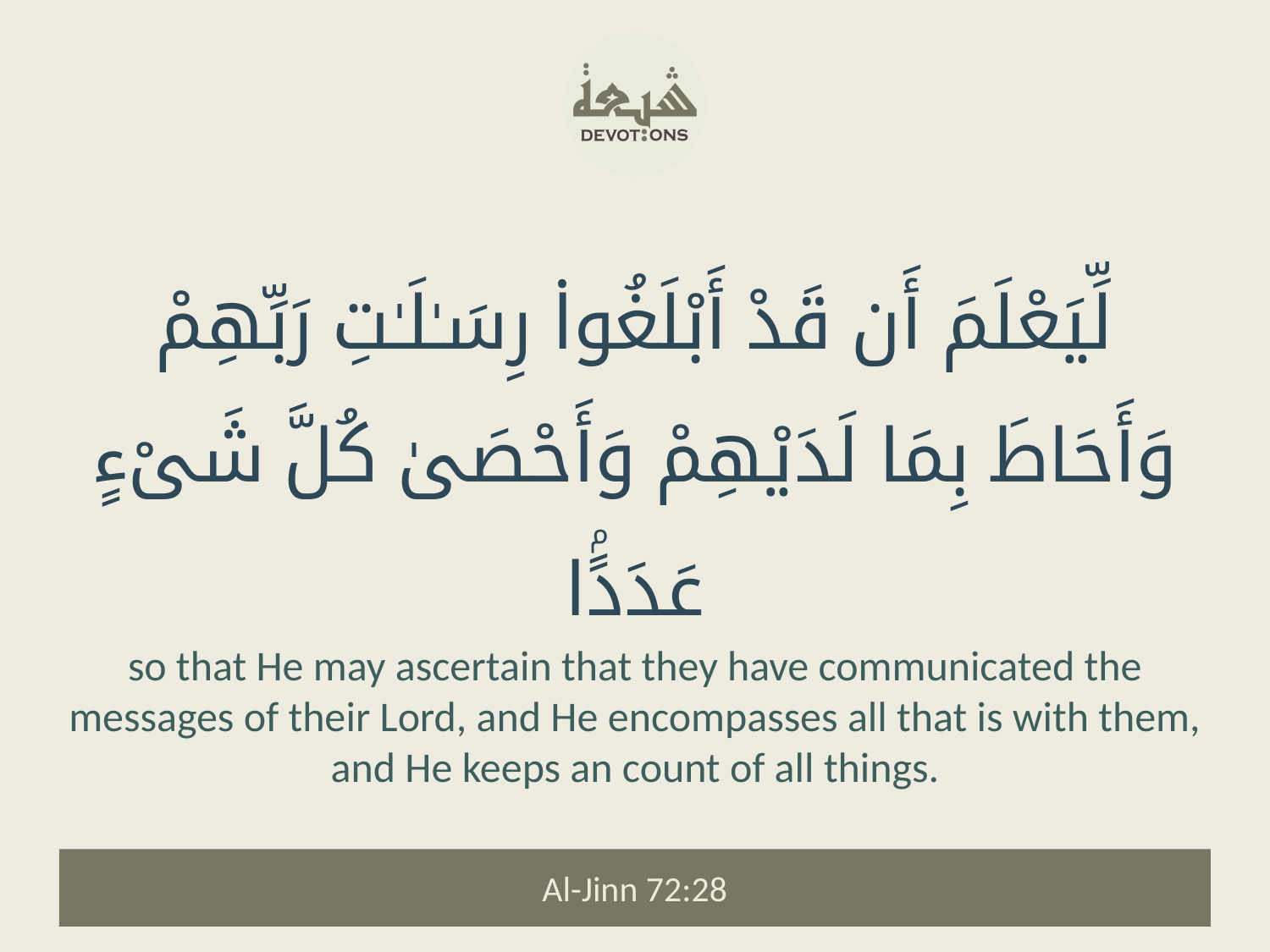

لِّيَعْلَمَ أَن قَدْ أَبْلَغُوا۟ رِسَـٰلَـٰتِ رَبِّهِمْ وَأَحَاطَ بِمَا لَدَيْهِمْ وَأَحْصَىٰ كُلَّ شَىْءٍ عَدَدًۢا
so that He may ascertain that they have communicated the messages of their Lord, and He encompasses all that is with them, and He keeps an count of all things.
Al-Jinn 72:28